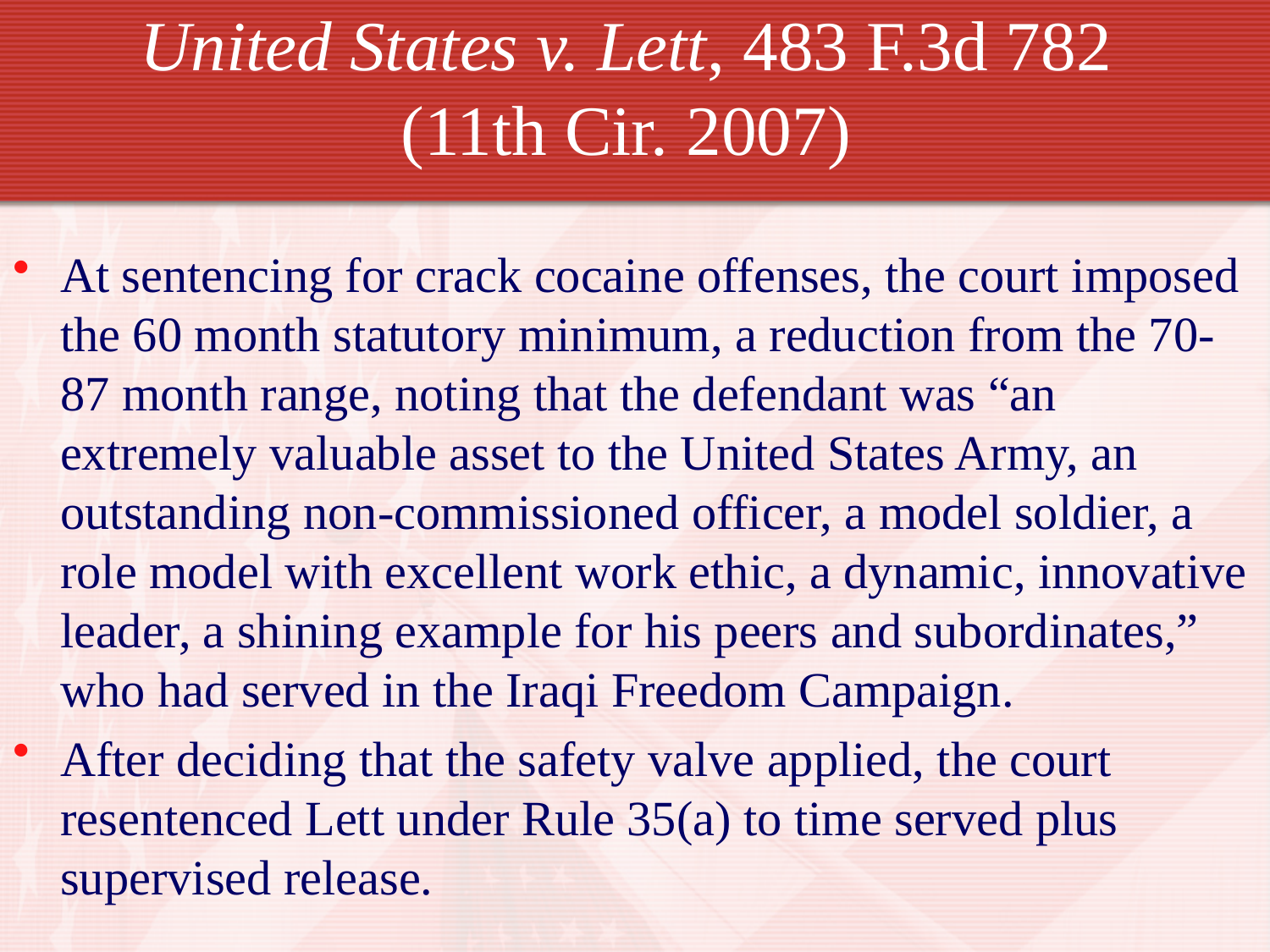

# United States v. Lett, 483 F.3d 782 (11th Cir. 2007)
At sentencing for crack cocaine offenses, the court imposed the 60 month statutory minimum, a reduction from the 70-87 month range, noting that the defendant was “an extremely valuable asset to the United States Army, an outstanding non-commissioned officer, a model soldier, a role model with excellent work ethic, a dynamic, innovative leader, a shining example for his peers and subordinates,” who had served in the Iraqi Freedom Campaign.
After deciding that the safety valve applied, the court resentenced Lett under Rule 35(a) to time served plus supervised release.